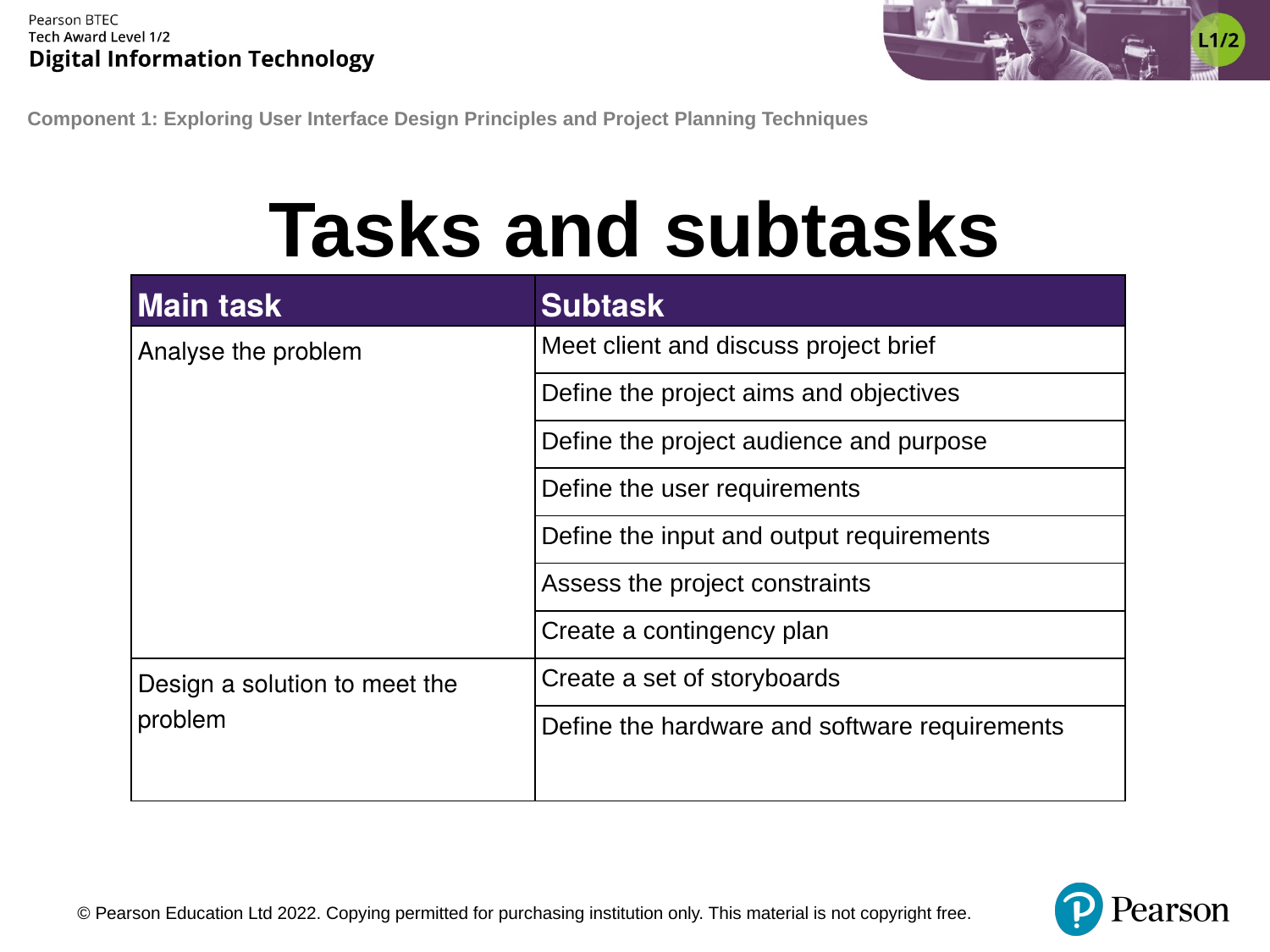

# Tasks and subtasks
| Main task | Subtask |
| --- | --- |
| Analyse the problem | Meet client and discuss project brief |
|  | Define the project aims and objectives |
|  | Define the project audience and purpose |
|  | Define the user requirements |
|  | Define the input and output requirements |
|  | Assess the project constraints |
|  | Create a contingency plan |
| Design a solution to meet the problem | Create a set of storyboards |
|  | Define the hardware and software requirements |
Main task
Sb
task